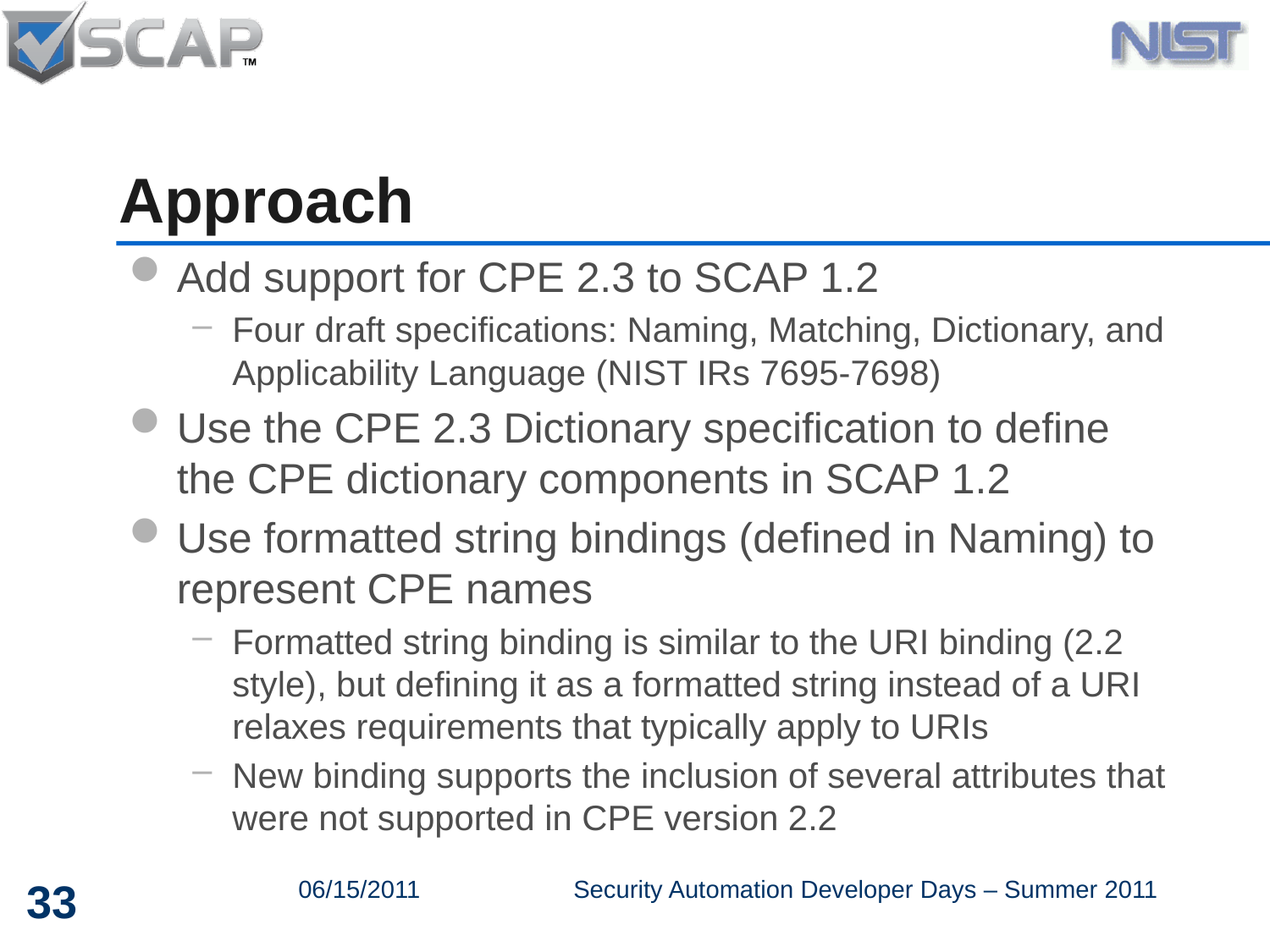

# Approach
Add support for CPE 2.3 to SCAP 1.2
Four draft specifications: Naming, Matching, Dictionary, and Applicability Language (NIST IRs 7695-7698)
Use the CPE 2.3 Dictionary specification to define the CPE dictionary components in SCAP 1.2
Use formatted string bindings (defined in Naming) to represent CPE names
Formatted string binding is similar to the URI binding (2.2 style), but defining it as a formatted string instead of a URI relaxes requirements that typically apply to URIs
New binding supports the inclusion of several attributes that were not supported in CPE version 2.2
33
06/15/2011
Security Automation Developer Days – Summer 2011